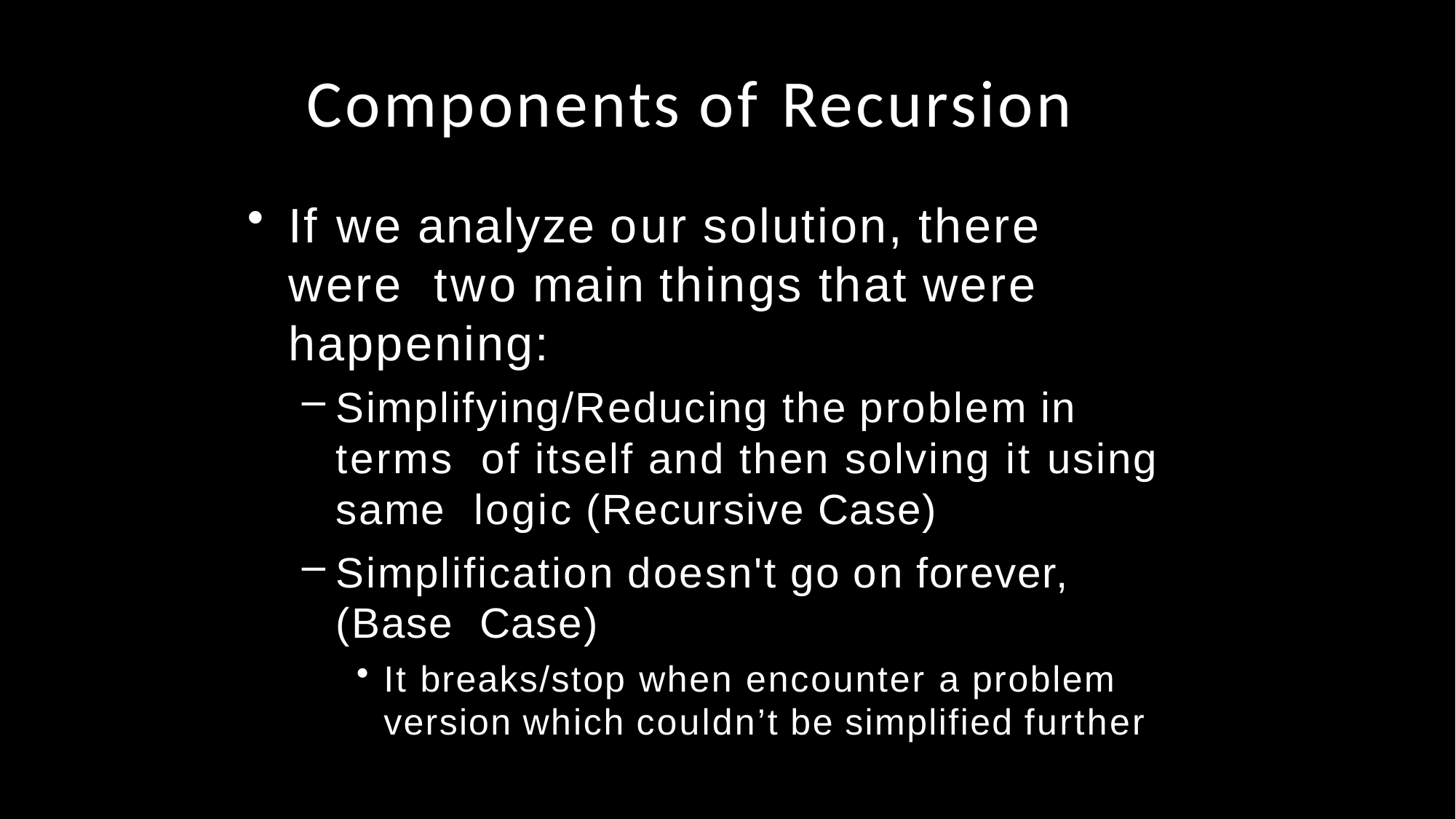

# Components of Recursion
If we analyze our solution, there were  two main things that were happening:
Simplifying/Reducing the problem in terms  of itself and then solving it using same  logic (Recursive Case)
Simplification doesn't go on forever, (Base  Case)
It breaks/stop when encounter a problem  version which couldn’t be simplified further